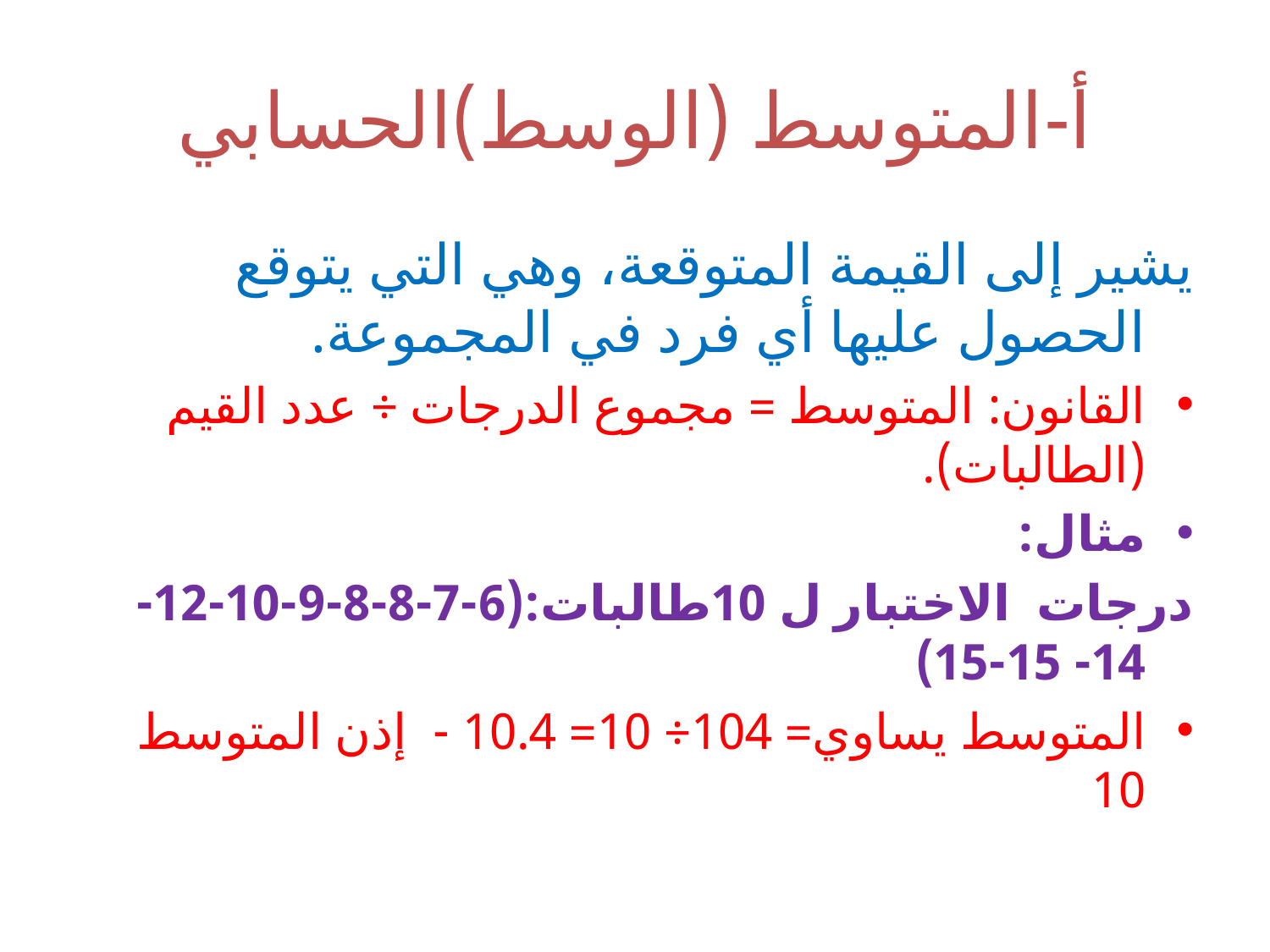

# أ-المتوسط (الوسط)الحسابي
يشير إلى القيمة المتوقعة، وهي التي يتوقع الحصول عليها أي فرد في المجموعة.
القانون: المتوسط = مجموع الدرجات ÷ عدد القيم (الطالبات).
مثال:
درجات  الاختبار ل 10طالبات:(6-7-8-8-9-10-12-14- 15-15)
المتوسط يساوي= 104÷ 10= 10.4 -  إذن المتوسط 10